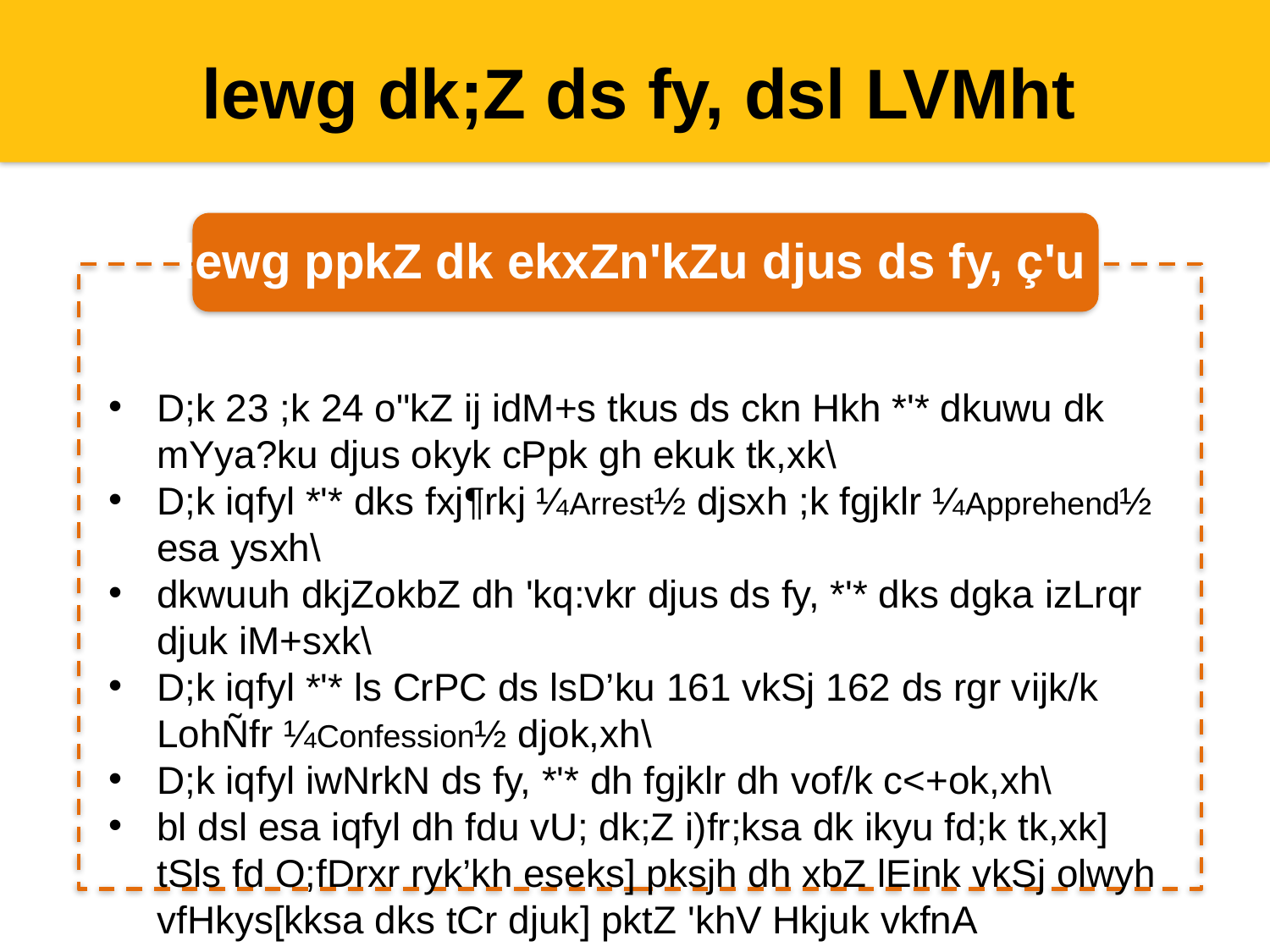

lewg dk;Z ds fy, dsl LVMht

lewg ppkZ dk ekxZn'kZu djus ds fy, ç'u

D;k 23 ;k 24 o"kZ ij idM+s tkus ds ckn Hkh *'* dkuwu dk mYya?ku djus okyk cPpk gh ekuk tk,xk\
D;k iqfyl *'* dks fxj¶rkj ¼Arrest½ djsxh ;k fgjklr ¼Apprehend½ esa ysxh\
dkwuuh dkjZokbZ dh 'kq:vkr djus ds fy, *'* dks dgka izLrqr djuk iM+sxk\
D;k iqfyl *'* ls CrPC ds lsD’ku 161 vkSj 162 ds rgr vijk/k LohÑfr ¼Confession½ djok,xh\
D;k iqfyl iwNrkN ds fy, *'* dh fgjklr dh vof/k c<+ok,xh\
bl dsl esa iqfyl dh fdu vU; dk;Z i)fr;ksa dk ikyu fd;k tk,xk] tSls fd O;fDrxr ryk’kh eseks] pksjh dh xbZ lEink vkSj olwyh vfHkys[kksa dks tCr djuk] pktZ 'khV Hkjuk vkfnA